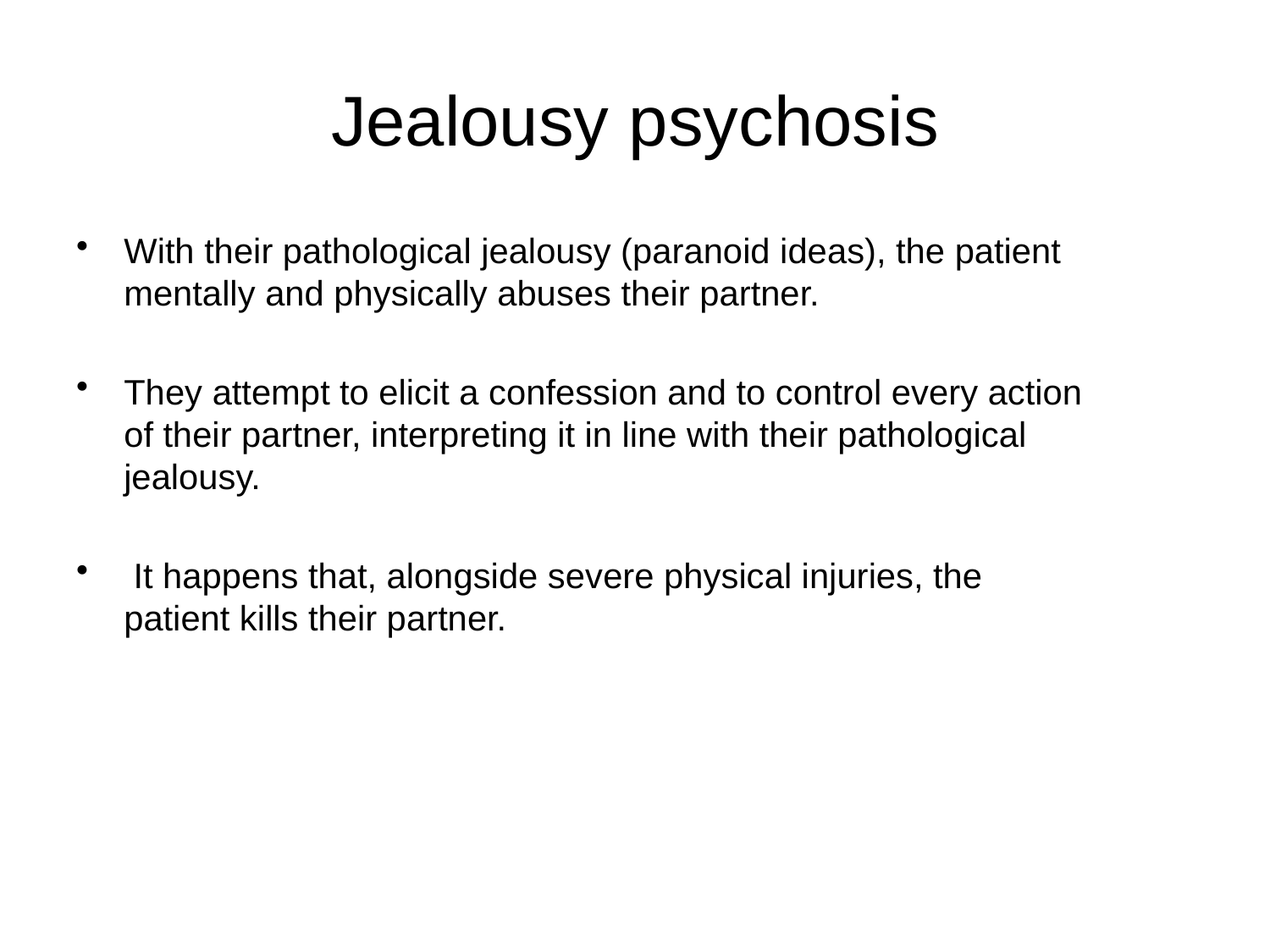

# Jealousy psychosis
With their pathological jealousy (paranoid ideas), the patient mentally and physically abuses their partner.

They attempt to elicit a confession and to control every action of their partner, interpreting it in line with their pathological jealousy.

 It happens that, alongside severe physical injuries, the patient kills their partner.